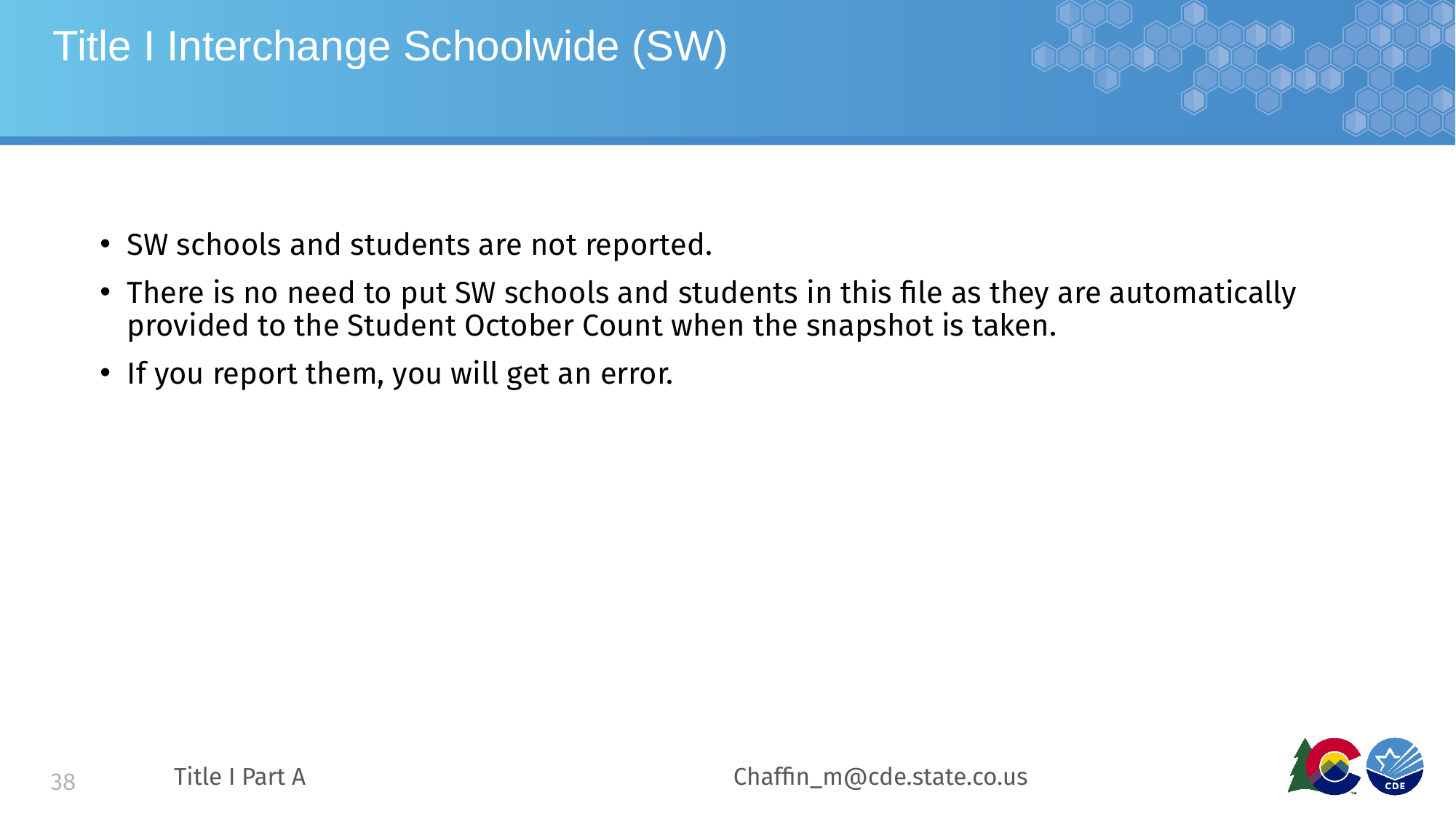

# Title I Interchange Schoolwide (SW)
SW schools and students are not reported.
There is no need to put SW schools and students in this file as they are automatically provided to the Student October Count when the snapshot is taken.
If you report them, you will get an error.

Title I Part A
Chaffin_m@cde.state.co.us
38